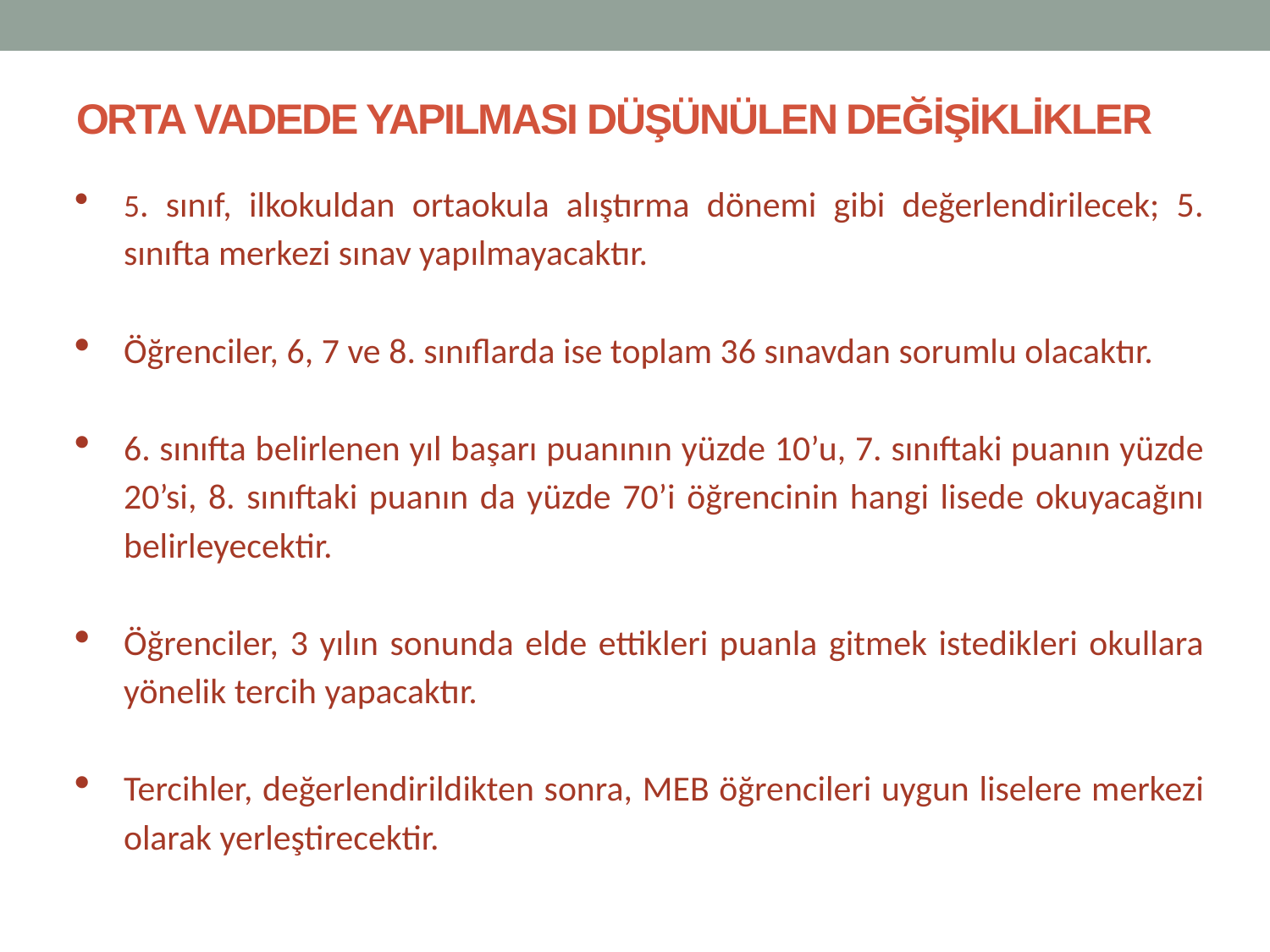

# ORTA VADEDE YAPILMASI DÜŞÜNÜLEN DEĞİŞİKLİKLER
5. sınıf, ilkokuldan ortaokula alıştırma dönemi gibi değerlendirilecek; 5. sınıfta merkezi sınav yapılmayacaktır.

Öğrenciler, 6, 7 ve 8. sınıflarda ise toplam 36 sınavdan sorumlu olacaktır.

6. sınıfta belirlenen yıl başarı puanının yüzde 10’u, 7. sınıftaki puanın yüzde 20’si, 8. sınıftaki puanın da yüzde 70’i öğrencinin hangi lisede okuyacağını belirleyecektir.

Öğrenciler, 3 yılın sonunda elde ettikleri puanla gitmek istedikleri okullara yönelik tercih yapacaktır.

Tercihler, değerlendirildikten sonra, MEB öğrencileri uygun liselere merkezi olarak yerleştirecektir.